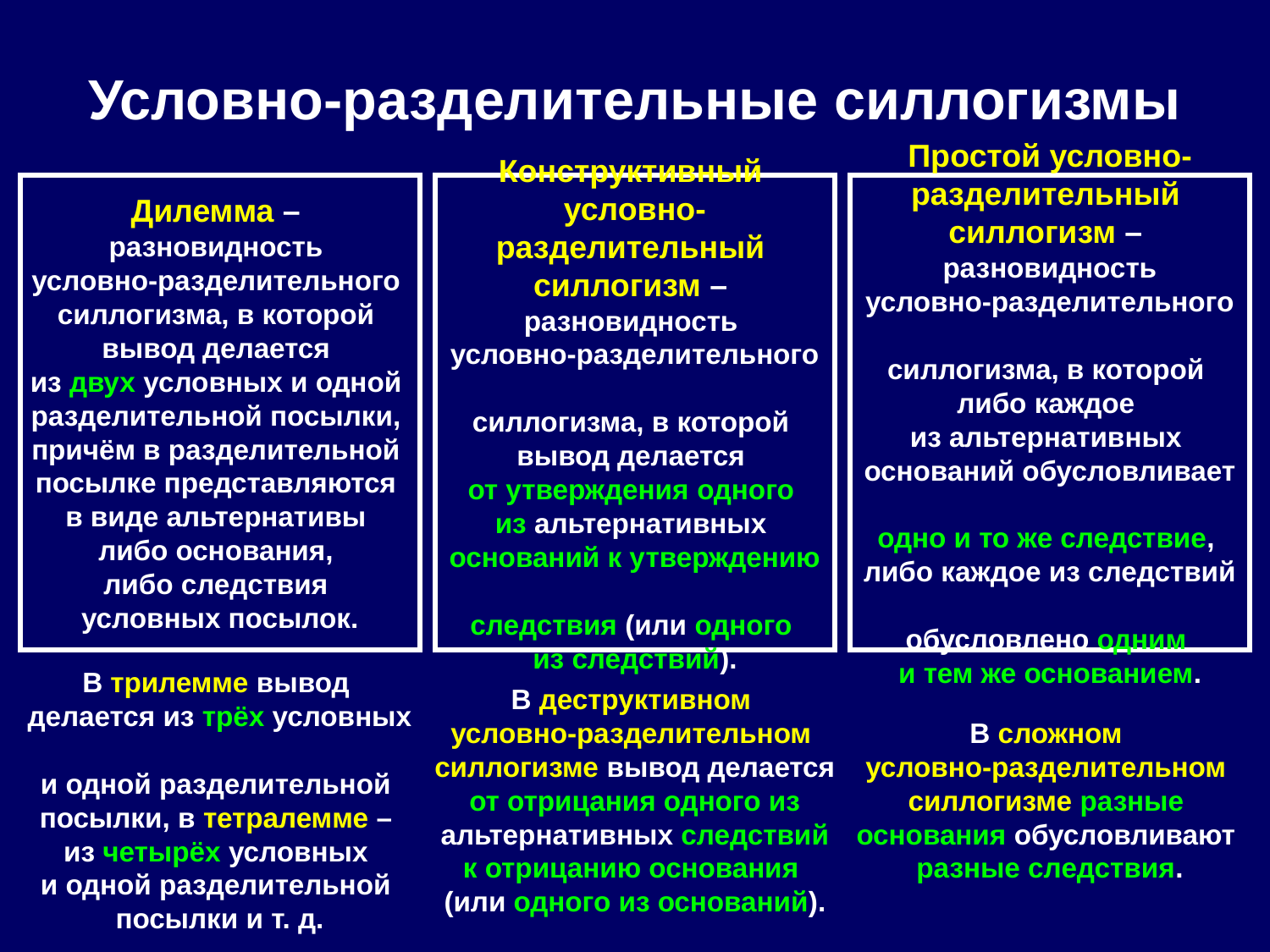

# Условно-разделительные силлогизмы
Дилемма –
разновидность
условно-разделительного
силлогизма, в которой
вывод делается
из двух условных и одной
разделительной посылки,
причём в разделительной
посылке представляются
в виде альтернативы
либо основания,
либо следствия
условных посылок.
Конструктивный
условно-
разделительный
силлогизм –
разновидность
условно-разделительного
силлогизма, в которой
вывод делается
от утверждения одного
из альтернативных
оснований к утверждению
следствия (или одного
из следствий).
Простой условно-
разделительный
силлогизм –
 разновидность
условно-разделительного
силлогизма, в которой
либо каждое
из альтернативных
оснований обусловливает
одно и то же следствие,
либо каждое из следствий
обусловлено одним
и тем же основанием.
В трилемме вывод
делается из трёх условных
и одной разделительной
посылки, в тетралемме –
из четырёх условных
и одной разделительной
посылки и т. д.
В деструктивном
условно-разделительном
силлогизме вывод делается от отрицания одного из альтернативных следствий к отрицанию основания
(или одного из оснований).
В сложном
условно-разделительном
силлогизме разные
основания обусловливают
разные следствия.